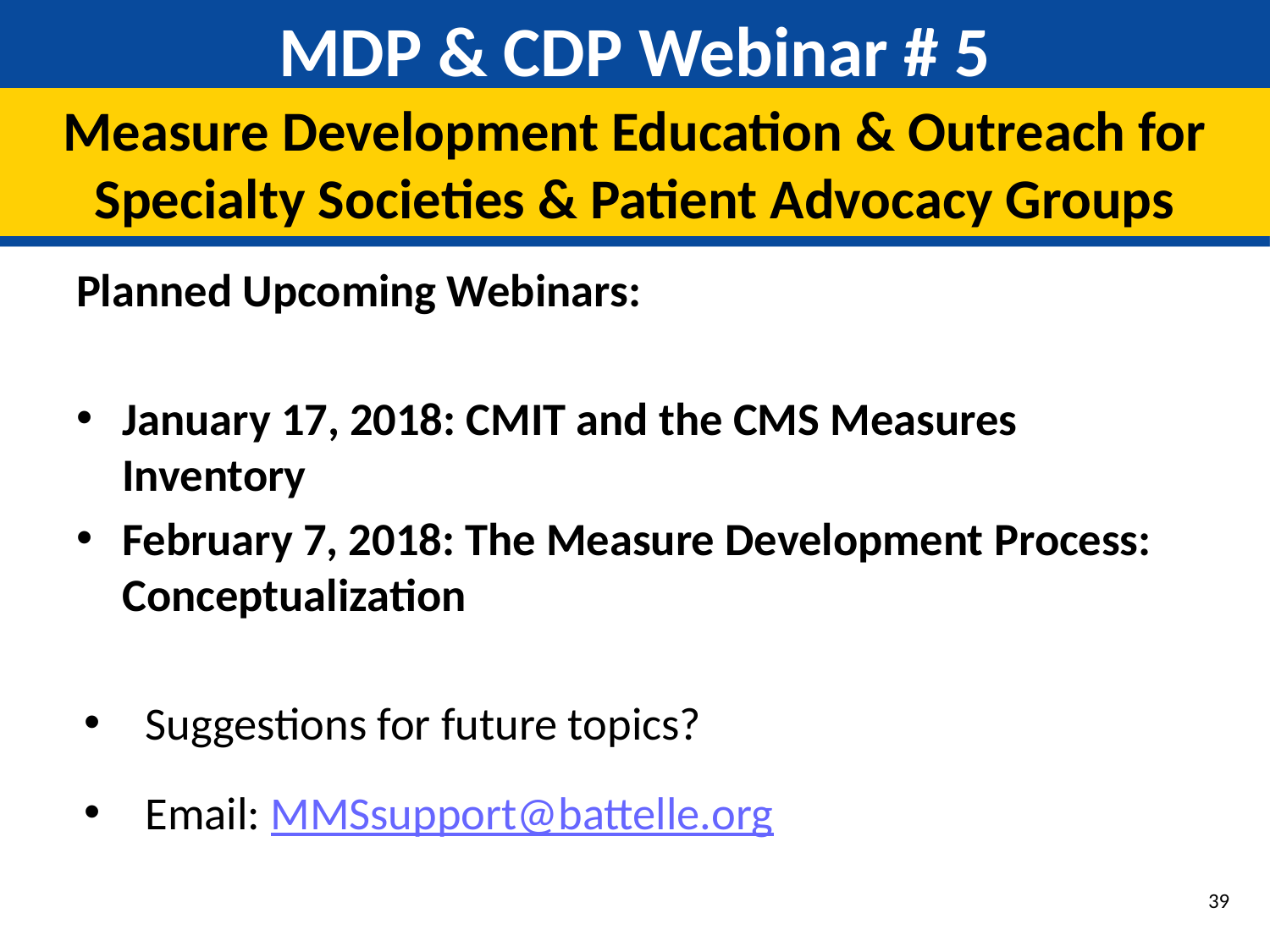

# MDP & CDP Webinar # 5
Measure Development Education & Outreach for Specialty Societies & Patient Advocacy Groups
Planned Upcoming Webinars:

January 17, 2018: CMIT and the CMS Measures Inventory
February 7, 2018: The Measure Development Process: Conceptualization

Suggestions for future topics?

Email: MMSsupport@battelle.org